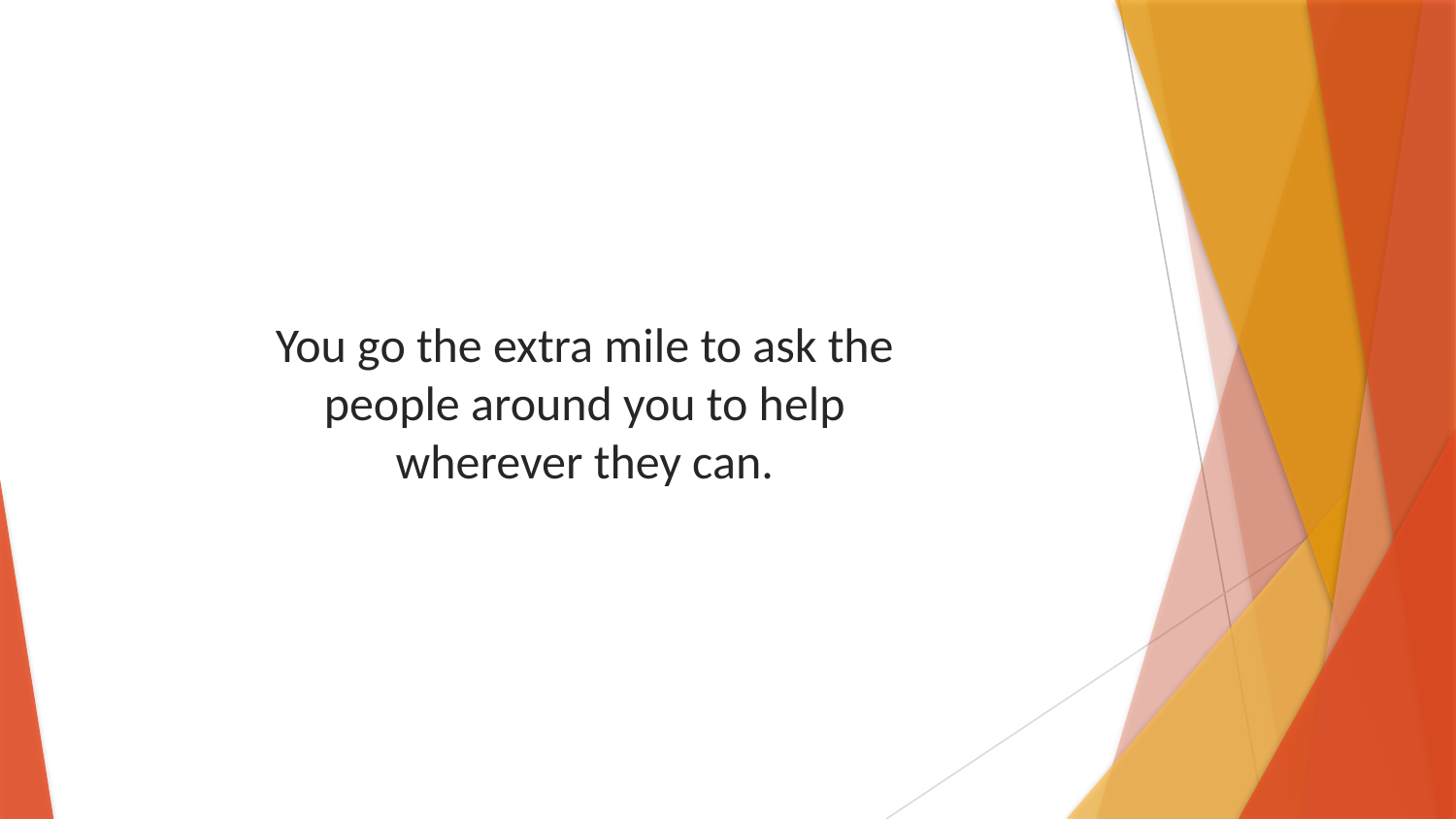

You go the extra mile to ask the people around you to help wherever they can.